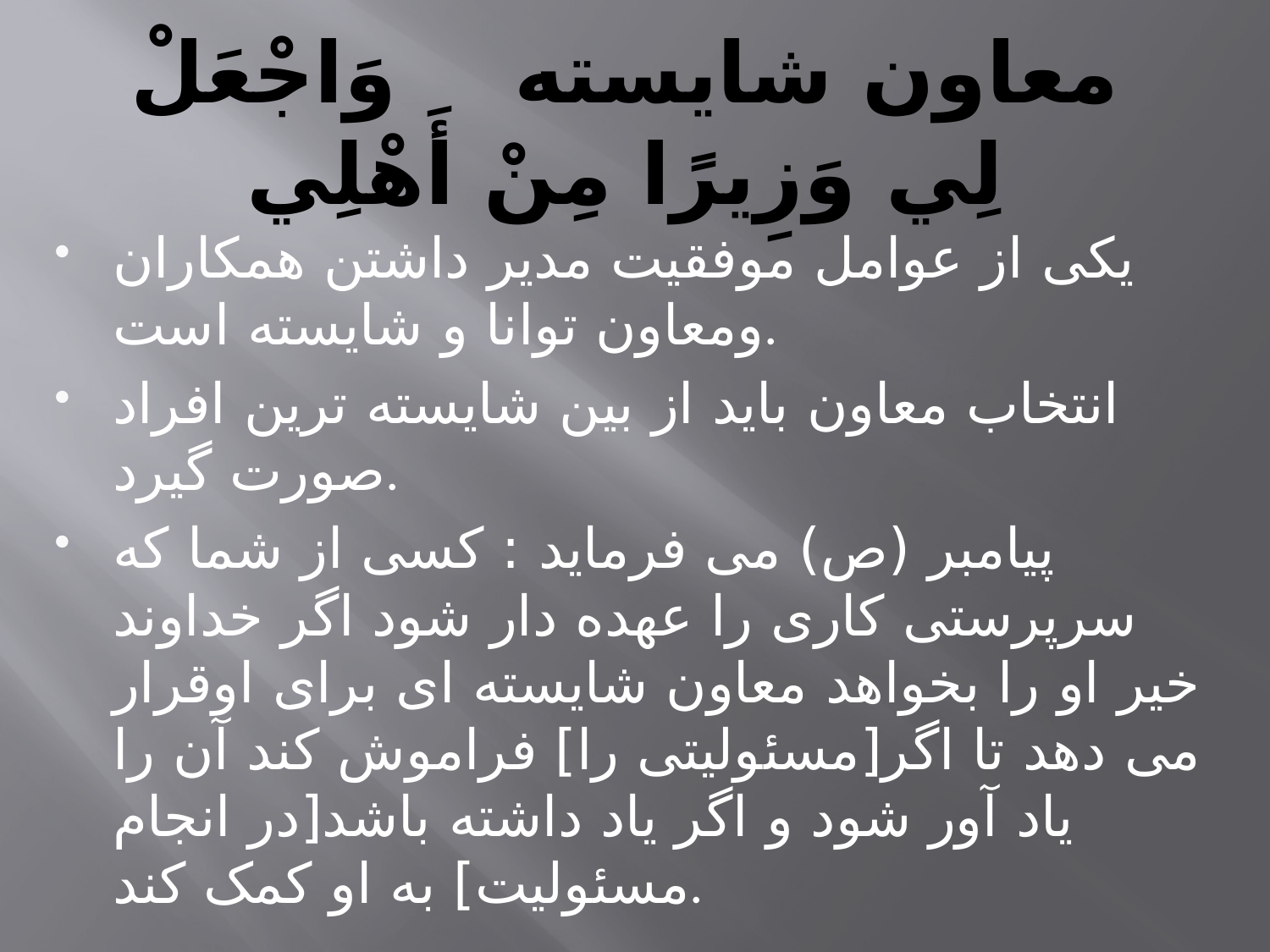

# معاون شایسته    وَاجْعَلْ لِي وَزِيرًا مِنْ أَهْلِي
یکی از عوامل موفقیت مدیر داشتن همکاران ومعاون توانا و شایسته است.
انتخاب معاون باید از بین شایسته ترین افراد صورت گیرد.
پیامبر (ص) می فرماید : کسی از شما که سرپرستی کاری را عهده دار شود اگر خداوند خیر او را بخواهد معاون شایسته ای برای اوقرار می دهد تا اگر[مسئولیتی را] فراموش کند آن را یاد آور شود و اگر یاد داشته باشد[در انجام مسئولیت] به او کمک کند.